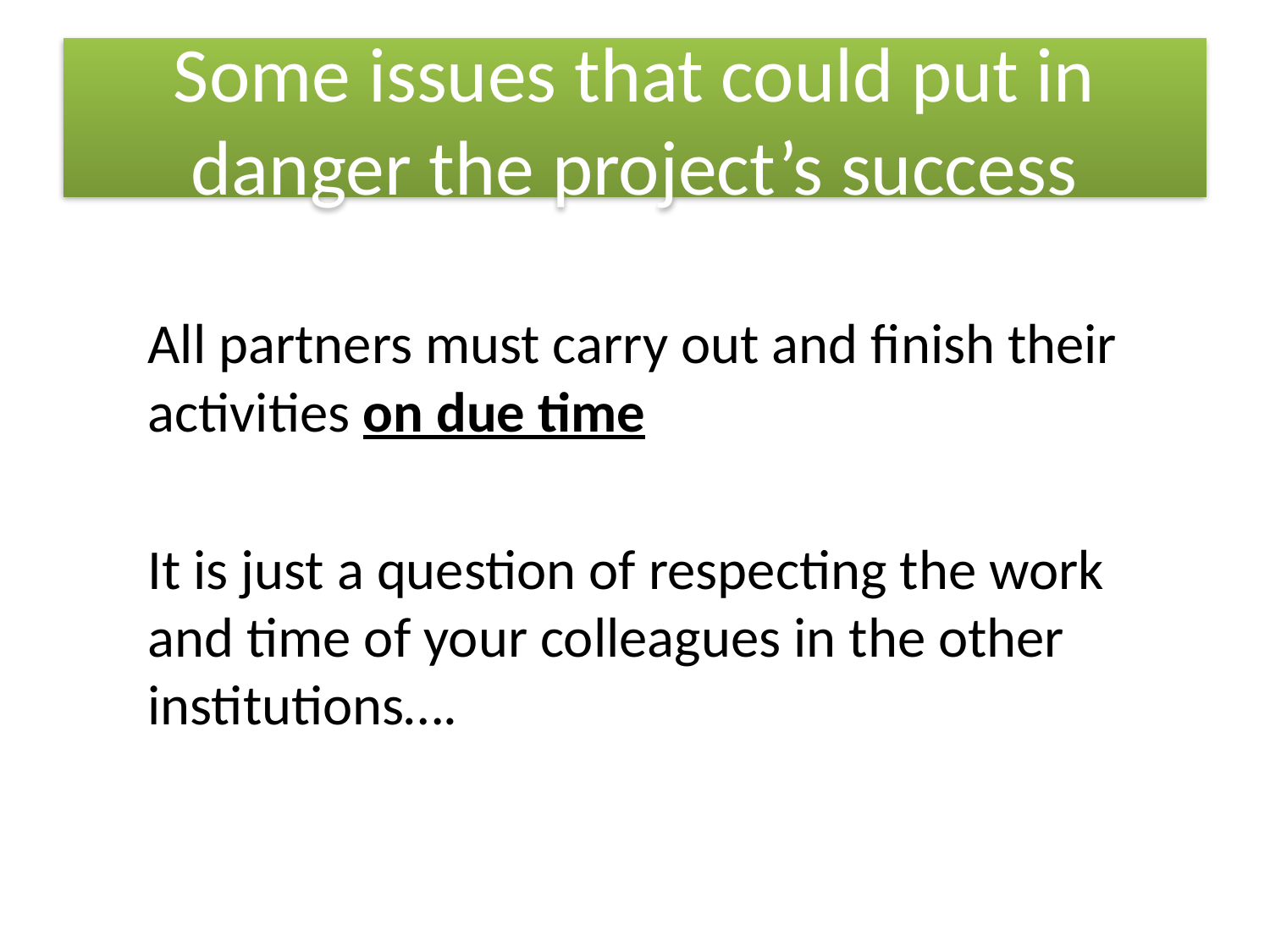

# Some issues that could put in danger the project’s success

	All partners must carry out and finish their activities on due time

	It is just a question of respecting the work and time of your colleagues in the other institutions….